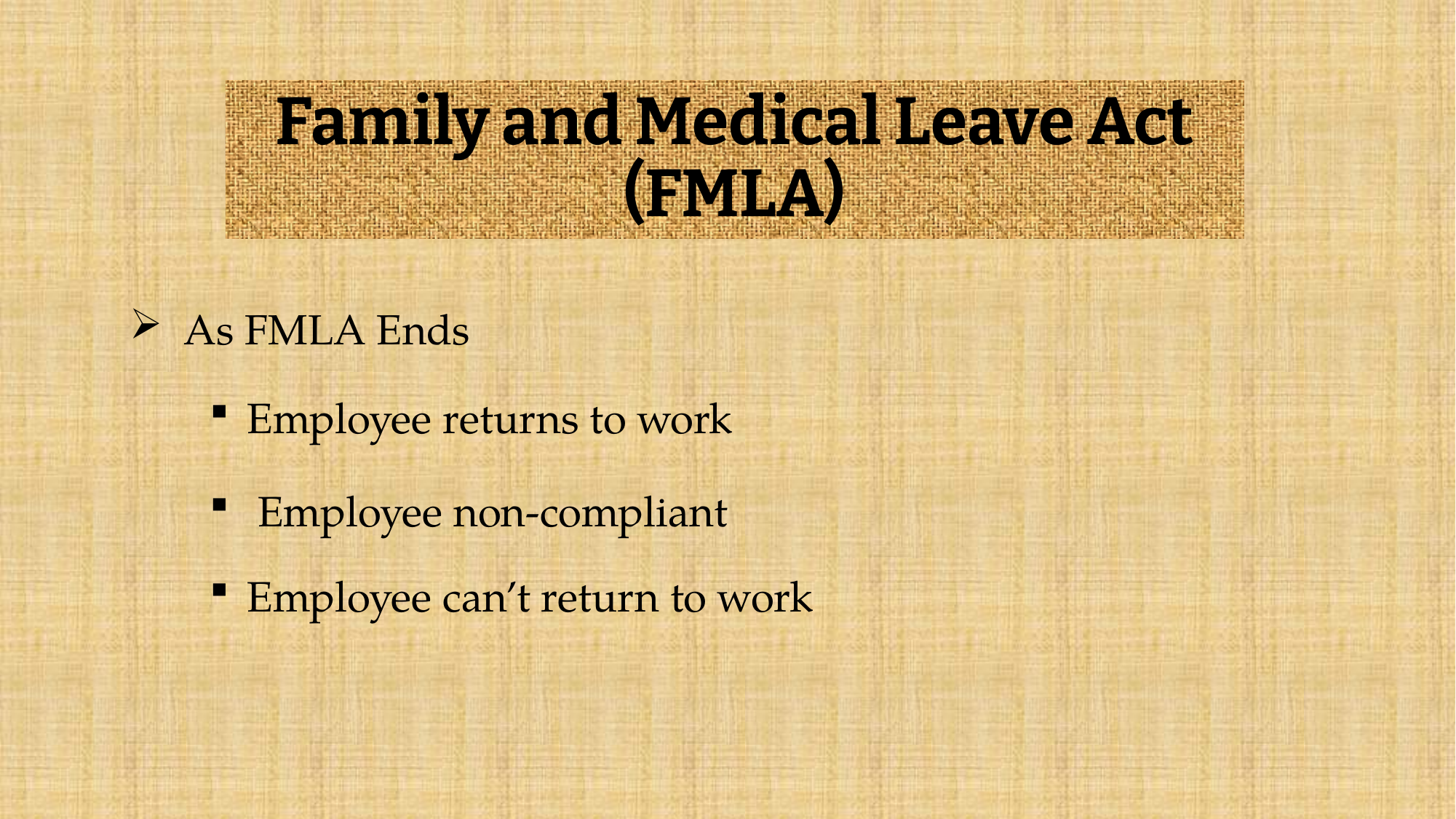

# Family and Medical Leave Act (FMLA)
  As FMLA Ends
 Employee returns to work
  Employee non-compliant
 Employee can’t return to work